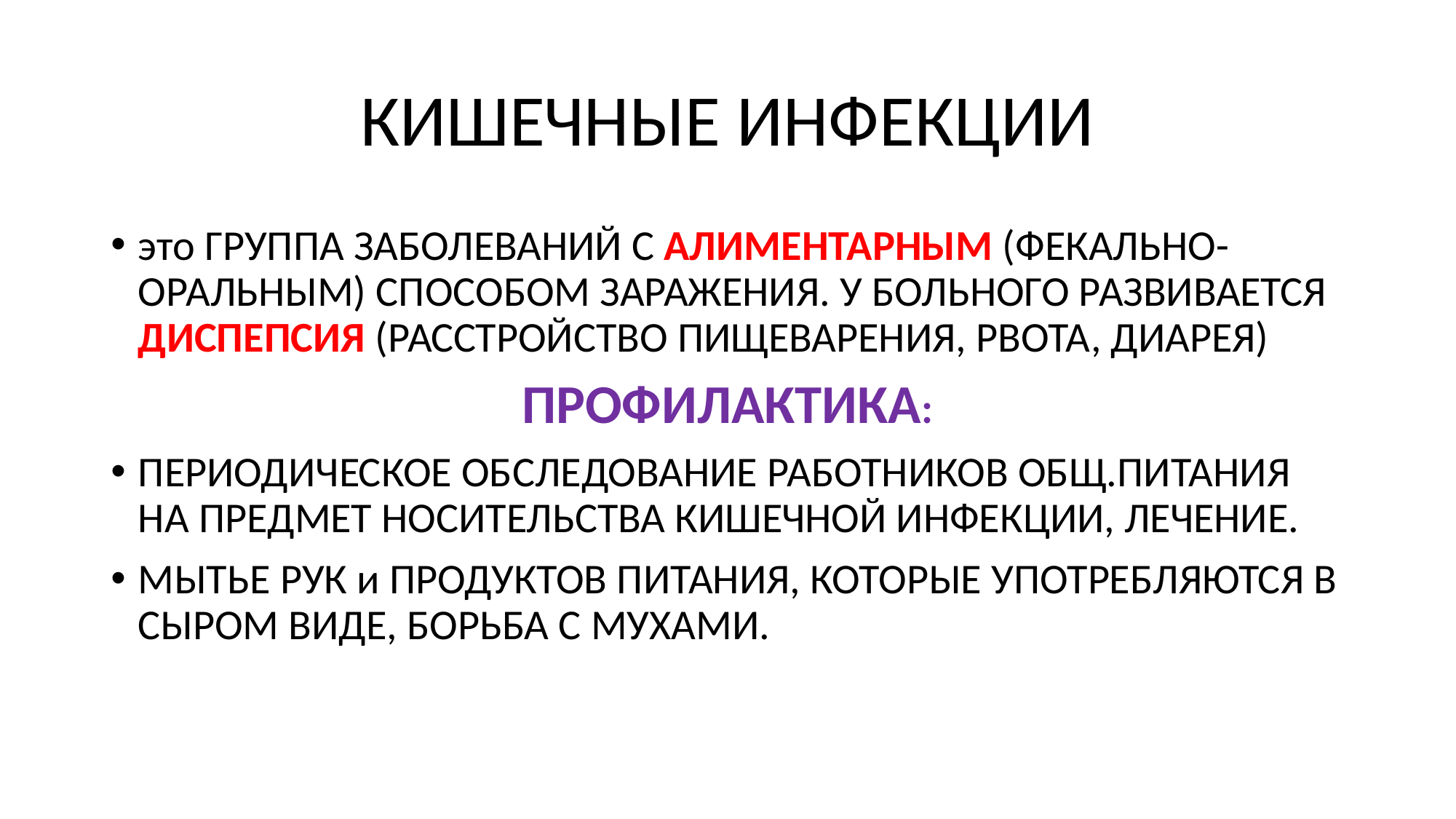

# КИШЕЧНЫЕ ИНФЕКЦИИ
это ГРУППА ЗАБОЛЕВАНИЙ С АЛИМЕНТАРНЫМ (ФЕКАЛЬНО-ОРАЛЬНЫМ) СПОСОБОМ ЗАРАЖЕНИЯ. У БОЛЬНОГО РАЗВИВАЕТСЯ ДИСПЕПСИЯ (РАССТРОЙСТВО ПИЩЕВАРЕНИЯ, РВОТА, ДИАРЕЯ)
ПРОФИЛАКТИКА:
ПЕРИОДИЧЕСКОЕ ОБСЛЕДОВАНИЕ РАБОТНИКОВ ОБЩ.ПИТАНИЯ НА ПРЕДМЕТ НОСИТЕЛЬСТВА КИШЕЧНОЙ ИНФЕКЦИИ, ЛЕЧЕНИЕ.
МЫТЬЕ РУК и ПРОДУКТОВ ПИТАНИЯ, КОТОРЫЕ УПОТРЕБЛЯЮТСЯ В СЫРОМ ВИДЕ, БОРЬБА С МУХАМИ.